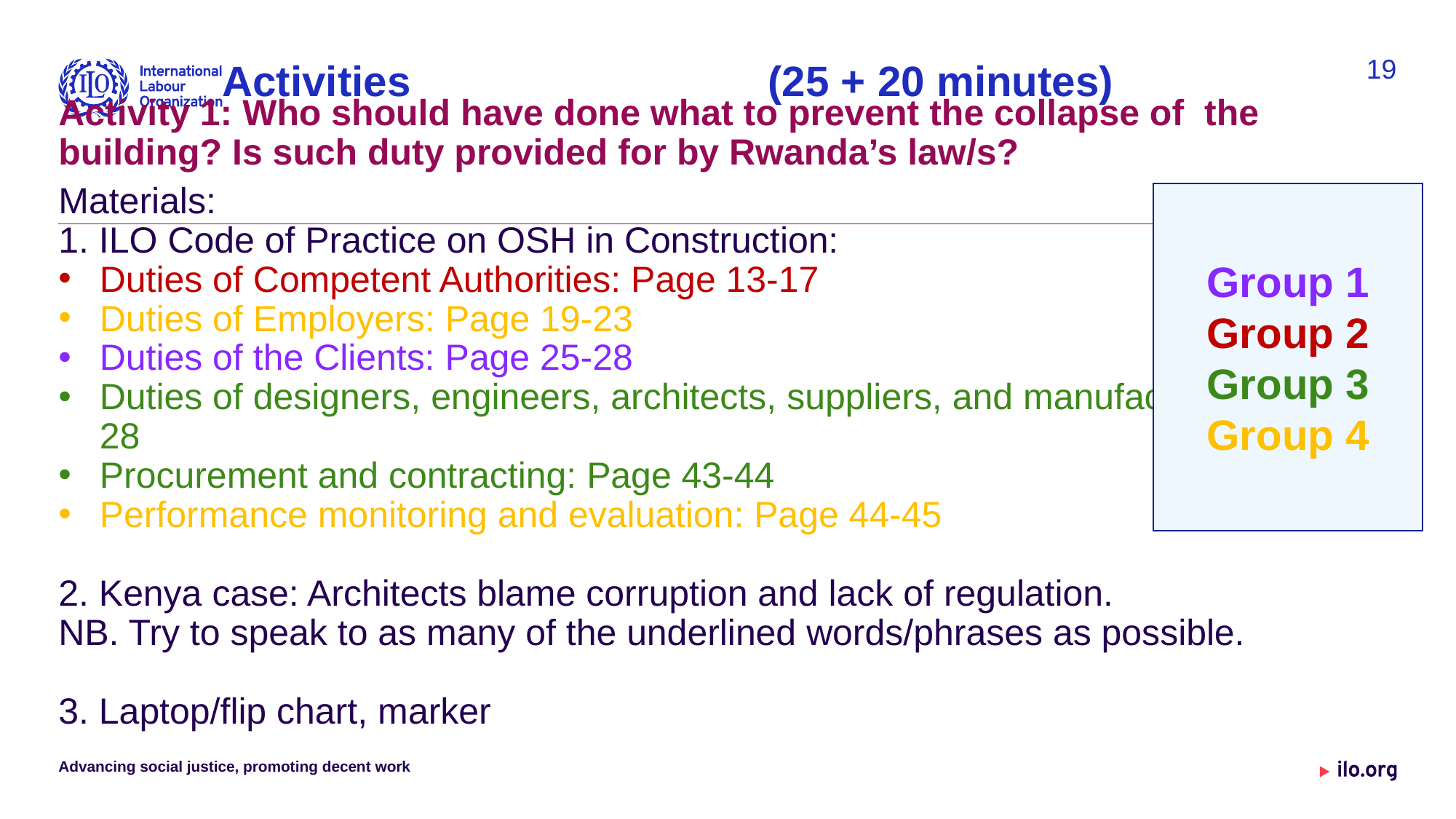

19
# Activities				(25 + 20 minutes)
Activity 1: Who should have done what to prevent the collapse of  the building? Is such duty provided for by Rwanda’s law/s?
Materials:
1. ILO Code of Practice on OSH in Construction:
Duties of Competent Authorities: Page 13-17
Duties of Employers: Page 19-23
Duties of the Clients: Page 25-28
Duties of designers, engineers, architects, suppliers, and manufacturers: Page 28
Procurement and contracting: Page 43-44
Performance monitoring and evaluation: Page 44-45

2. Kenya case: Architects blame corruption and lack of regulation.
NB. Try to speak to as many of the underlined words/phrases as possible.

3. Laptop/flip chart, marker

Group 1
Group 2
Group 3
Group 4
Advancing social justice, promoting decent work
Date: Monday / 01 / October / 2019